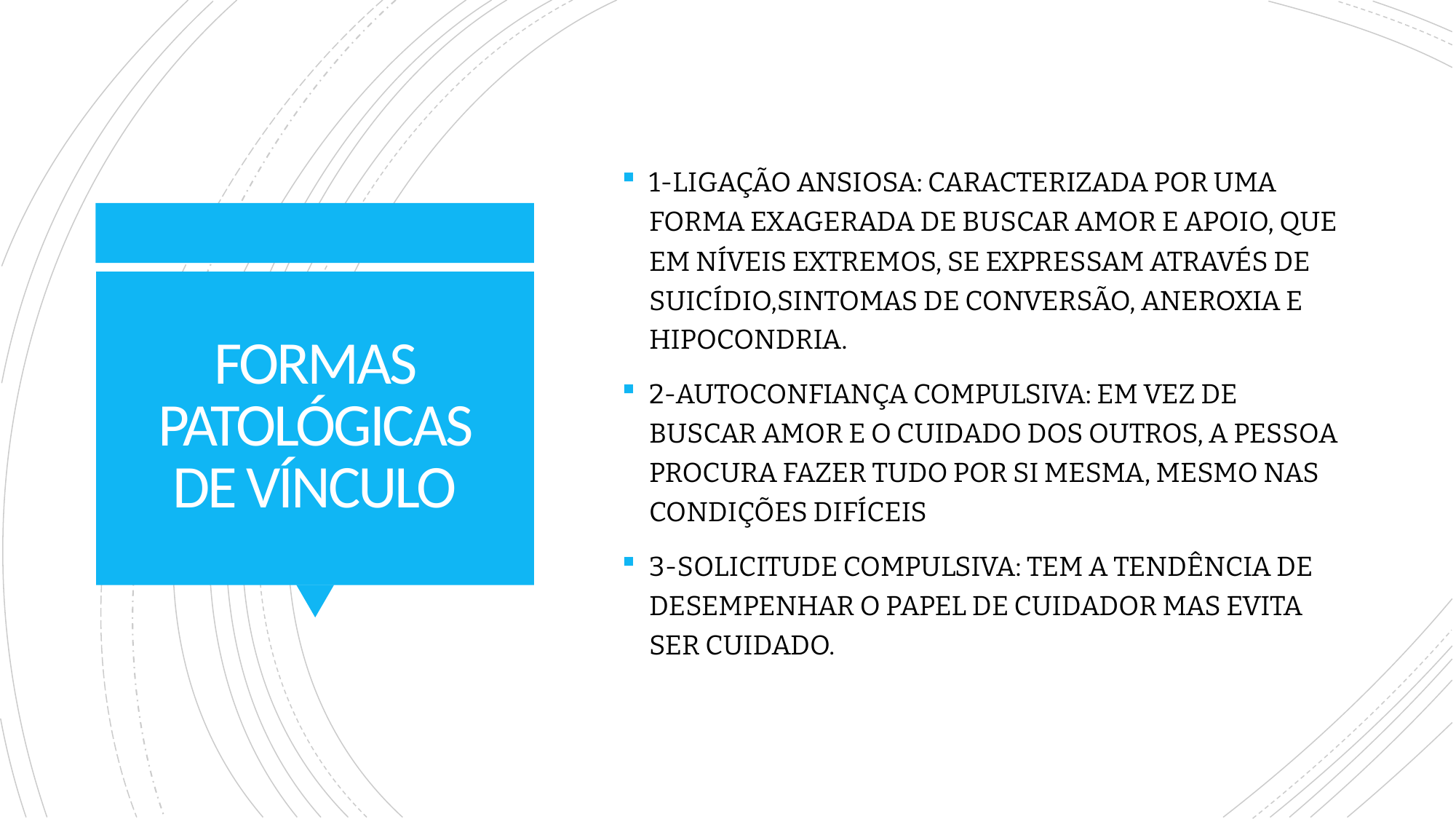

1-LIGAÇÃO ANSIOSA: CARACTERIZADA POR UMA FORMA EXAGERADA DE BUSCAR AMOR E APOIO, QUE EM NÍVEIS EXTREMOS, SE EXPRESSAM ATRAVÉS DE SUICÍDIO,SINTOMAS DE CONVERSÃO, ANEROXIA E HIPOCONDRIA.
2-AUTOCONFIANÇA COMPULSIVA: EM VEZ DE BUSCAR AMOR E O CUIDADO DOS OUTROS, A PESSOA PROCURA FAZER TUDO POR SI MESMA, MESMO NAS CONDIÇÕES DIFÍCEIS
3-SOLICITUDE COMPULSIVA: TEM A TENDÊNCIA DE DESEMPENHAR O PAPEL DE CUIDADOR MAS EVITA SER CUIDADO.
# FORMAS PATOLÓGICAS DE VÍNCULO